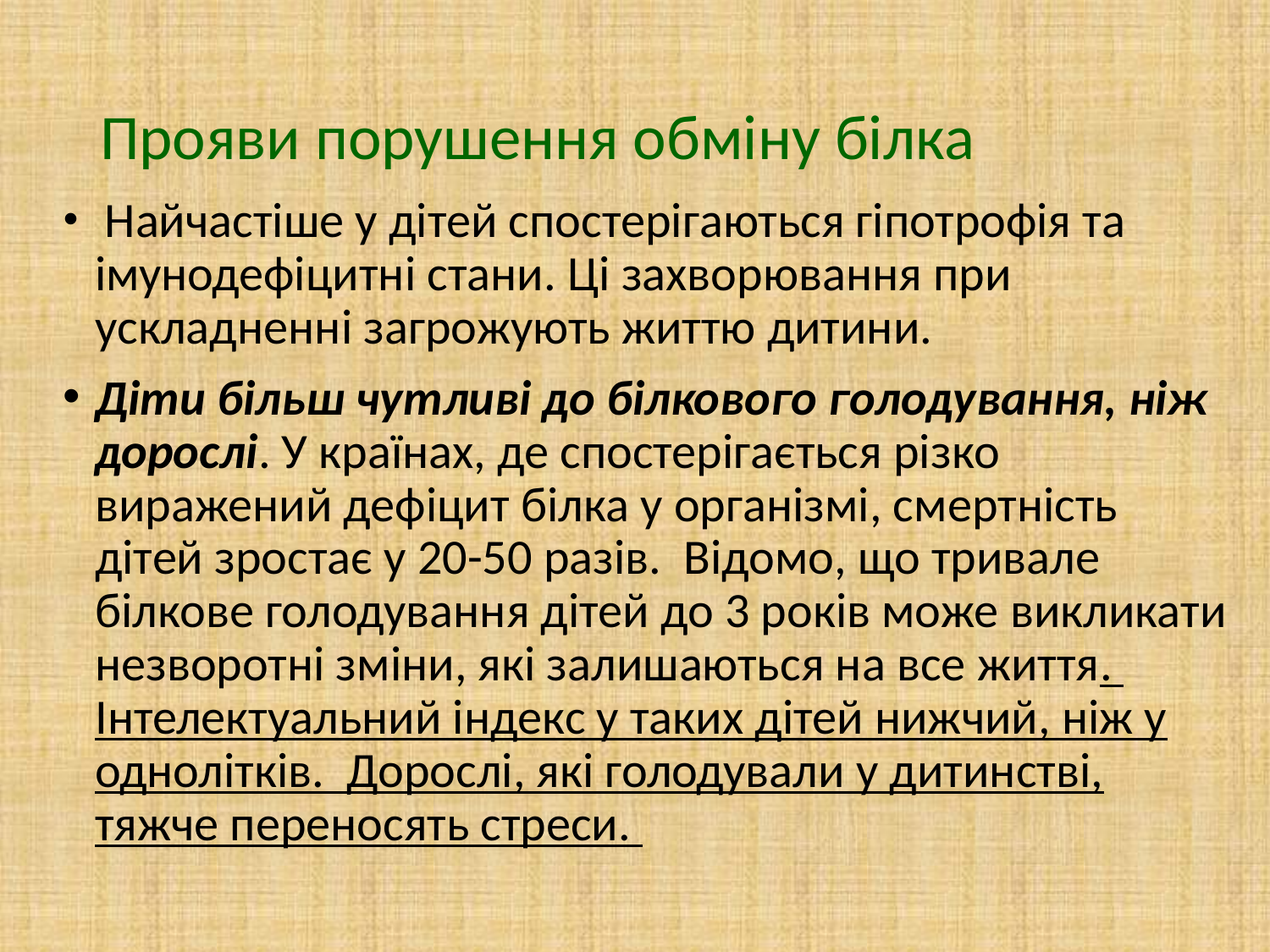

Прояви порушення обміну білка
 Найчастіше у дітей спостерігаються гіпотрофія та імунодефіцитні стани. Ці захворювання при ускладненні загрожують життю дитини.
Діти більш чутливі до білкового голодування, ніж дорослі. У країнах, де спостерігається різко виражений дефіцит білка у організмі, смертність дітей зростає у 20-50 разів.  Відомо, що тривале білкове голодування дітей до 3 років може викликати незворотні зміни, які залишаються на все життя.  Інтелектуальний індекс у таких дітей нижчий, ніж у однолітків.  Дорослі, які голодували у дитинстві, тяжче переносять стреси.